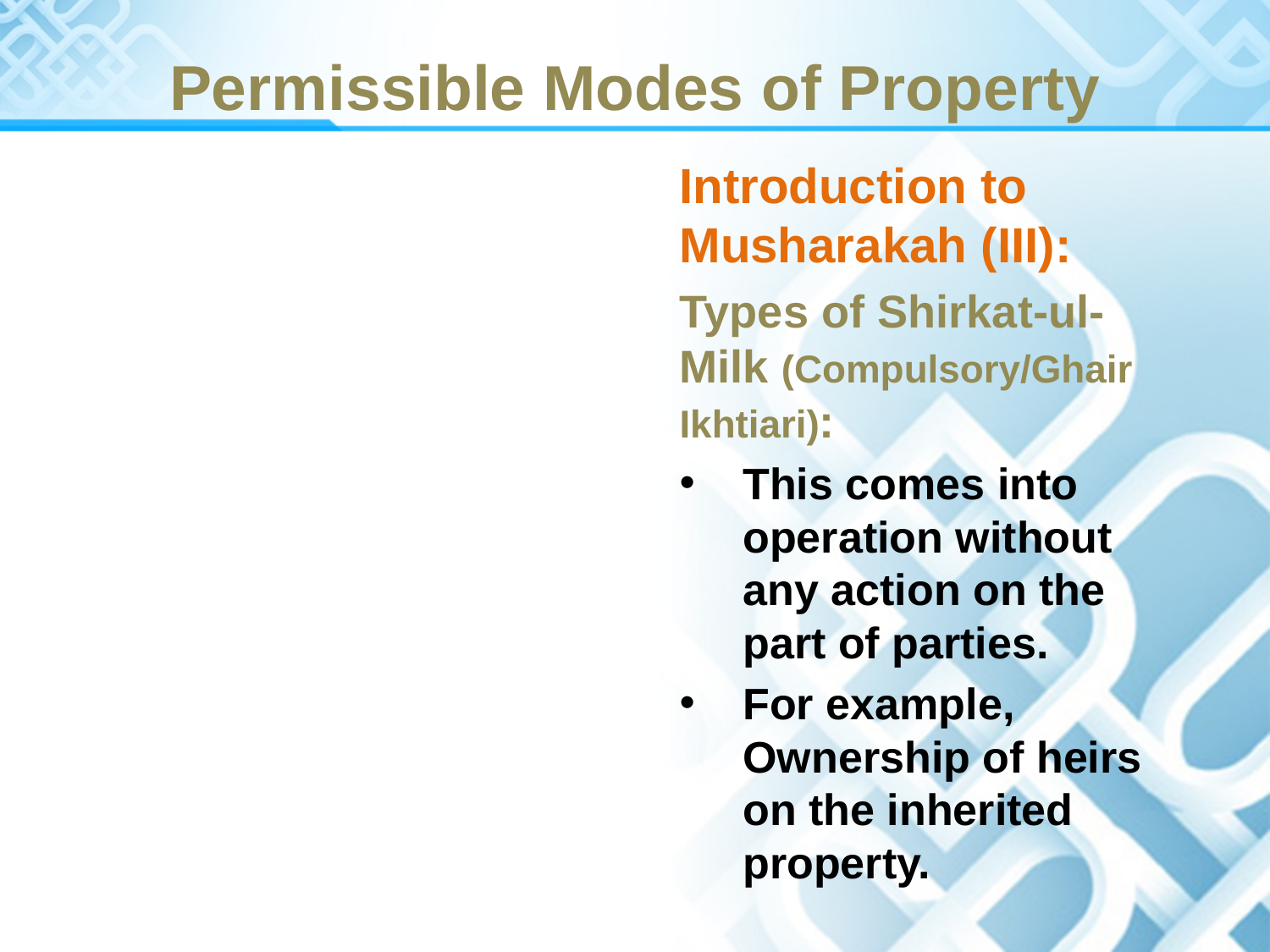

Permissible Modes of Property
Introduction to Musharakah (III):
Types of Shirkat-ul-Milk (Compulsory/Ghair Ikhtiari):
This comes into operation without any action on the part of parties.
For example, Ownership of heirs on the inherited property.